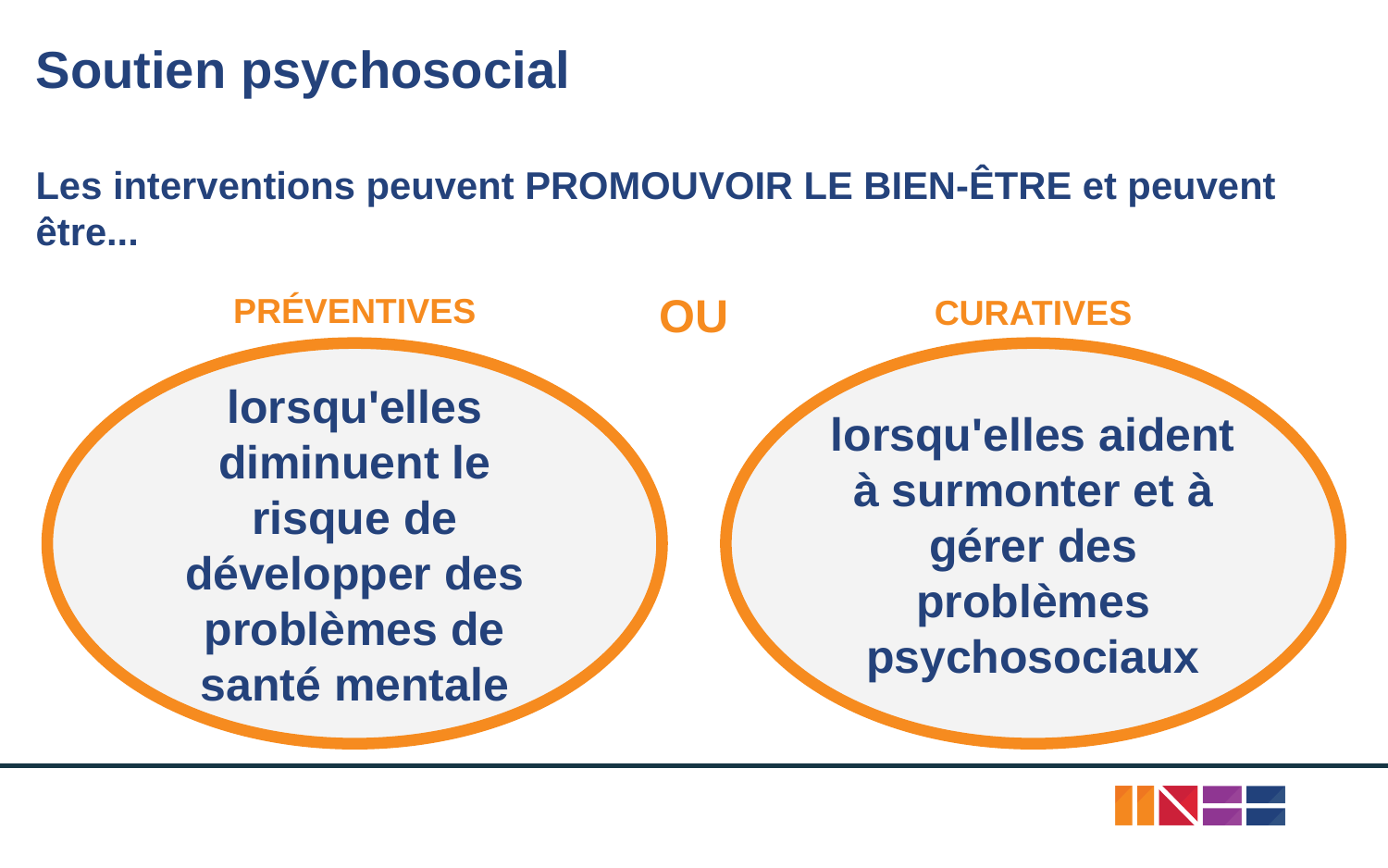

# Soutien psychosocial

Les interventions peuvent PROMOUVOIR LE BIEN-ÊTRE et peuvent être...
OU
PRÉVENTIVES
CURATIVES
lorsqu'elles diminuent le risque de développer des problèmes de santé mentale
lorsqu'elles aident à surmonter et à gérer des problèmes psychosociaux